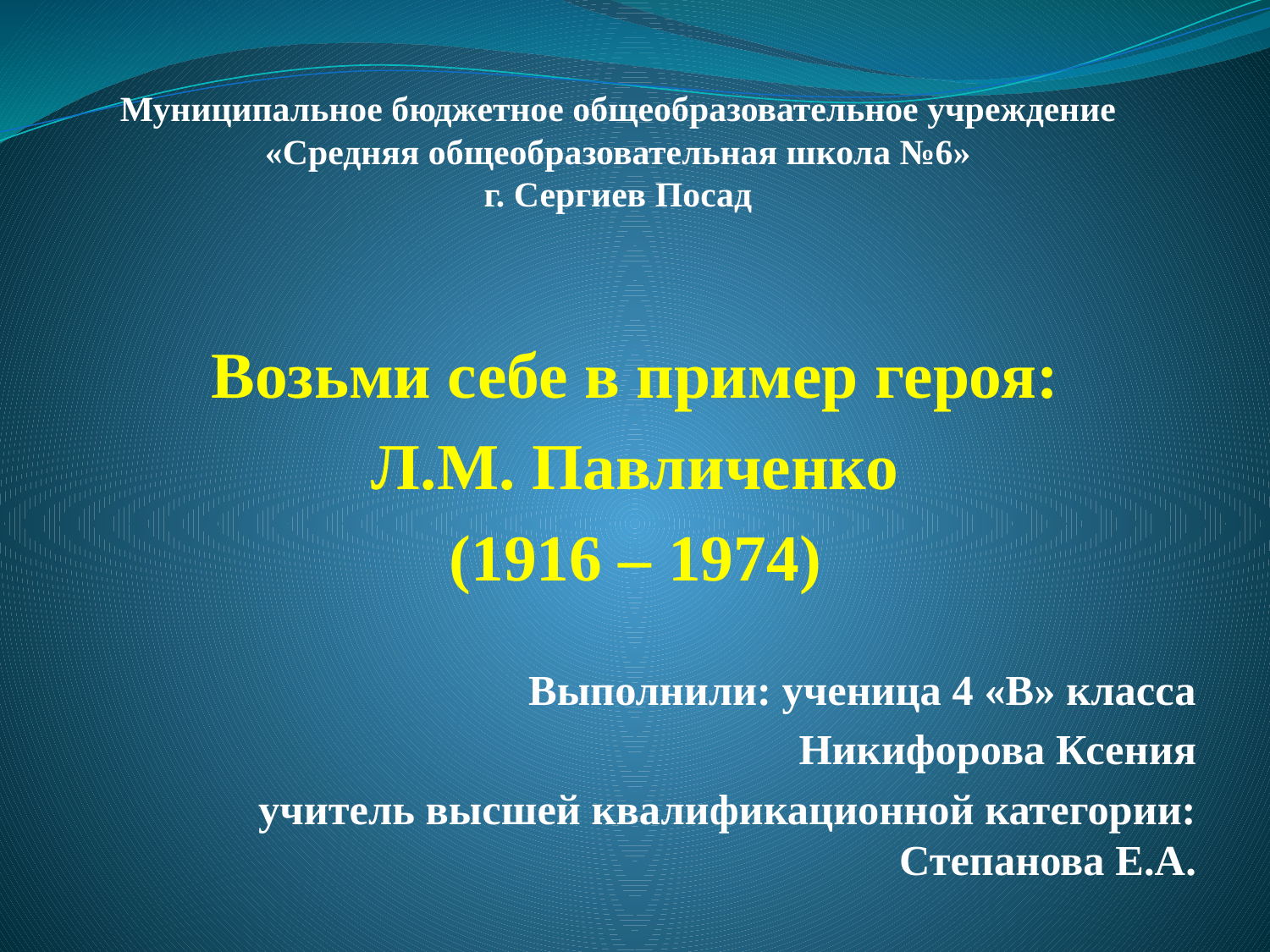

# Муниципальное бюджетное общеобразовательное учреждение «Средняя общеобразовательная школа №6» г. Сергиев Посад
Возьми себе в пример героя:
Л.М. Павличенко
(1916 – 1974)

Выполнили: ученица 4 «В» класса
Никифорова Ксения
учитель высшей квалификационной категории: Степанова Е.А.